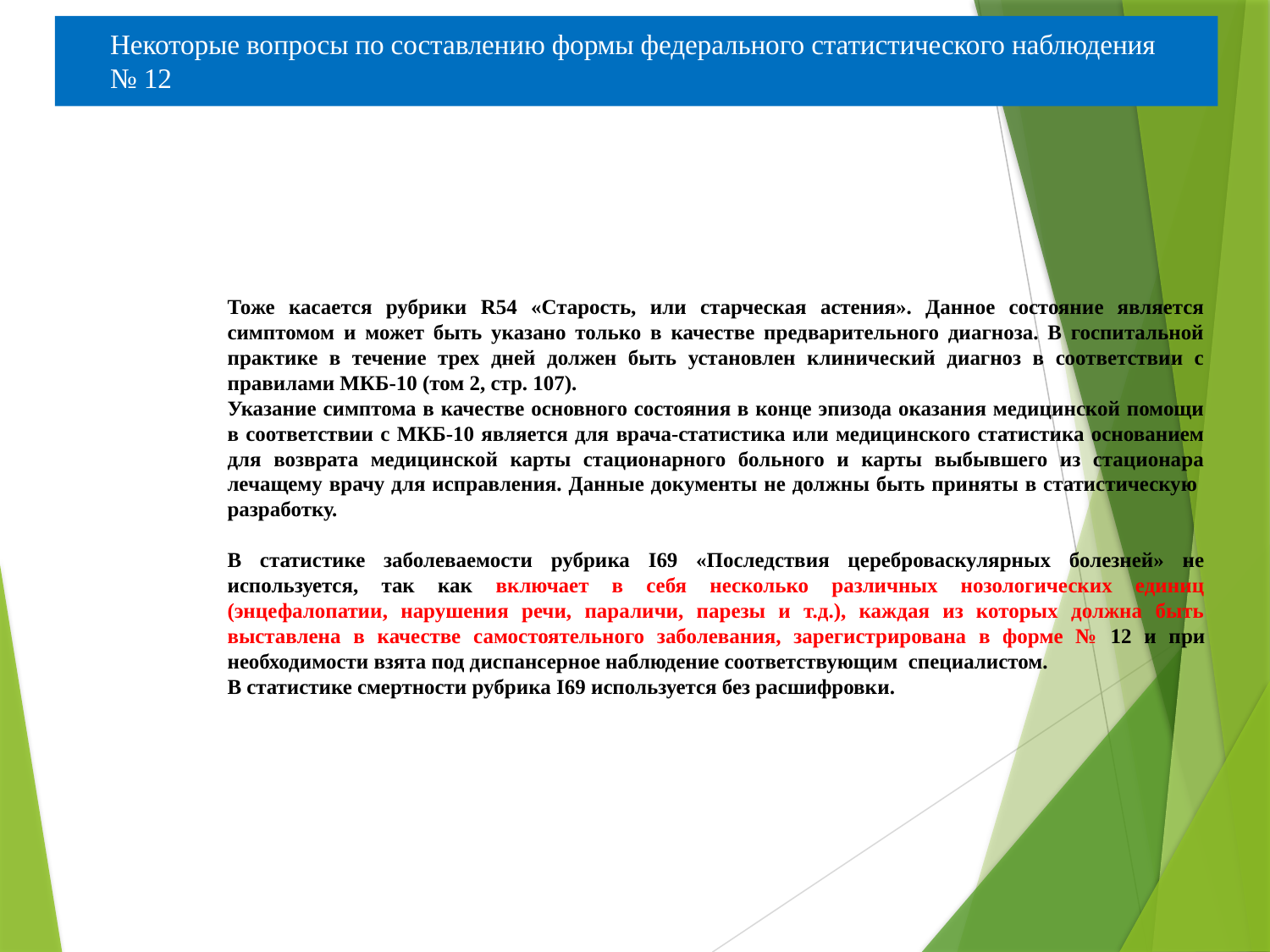

# Некоторые вопросы по составлению формы федерального статистического наблюдения № 12

Тоже касается рубрики R54 «Старость, или старческая астения». Данное состояние является симптомом и может быть указано только в качестве предварительного диагноза. В госпитальной практике в течение трех дней должен быть установлен клинический диагноз в соответствии с правилами МКБ-10 (том 2, стр. 107).
Указание симптома в качестве основного состояния в конце эпизода оказания медицинской помощи в соответствии с МКБ-10 является для врача-статистика или медицинского статистика основанием для возврата медицинской карты стационарного больного и карты выбывшего из стационара лечащему врачу для исправления. Данные документы не должны быть приняты в статистическую  разработку.

В статистике заболеваемости рубрика I69 «Последствия цереброваскулярных болезней» не используется, так как включает в себя несколько различных нозологических единиц (энцефалопатии, нарушения речи, параличи, парезы и т.д.), каждая из которых должна быть выставлена в качестве самостоятельного заболевания, зарегистрирована в форме № 12 и при необходимости взята под диспансерное наблюдение соответствующим  специалистом.
В статистике смертности рубрика I69 используется без расшифровки.